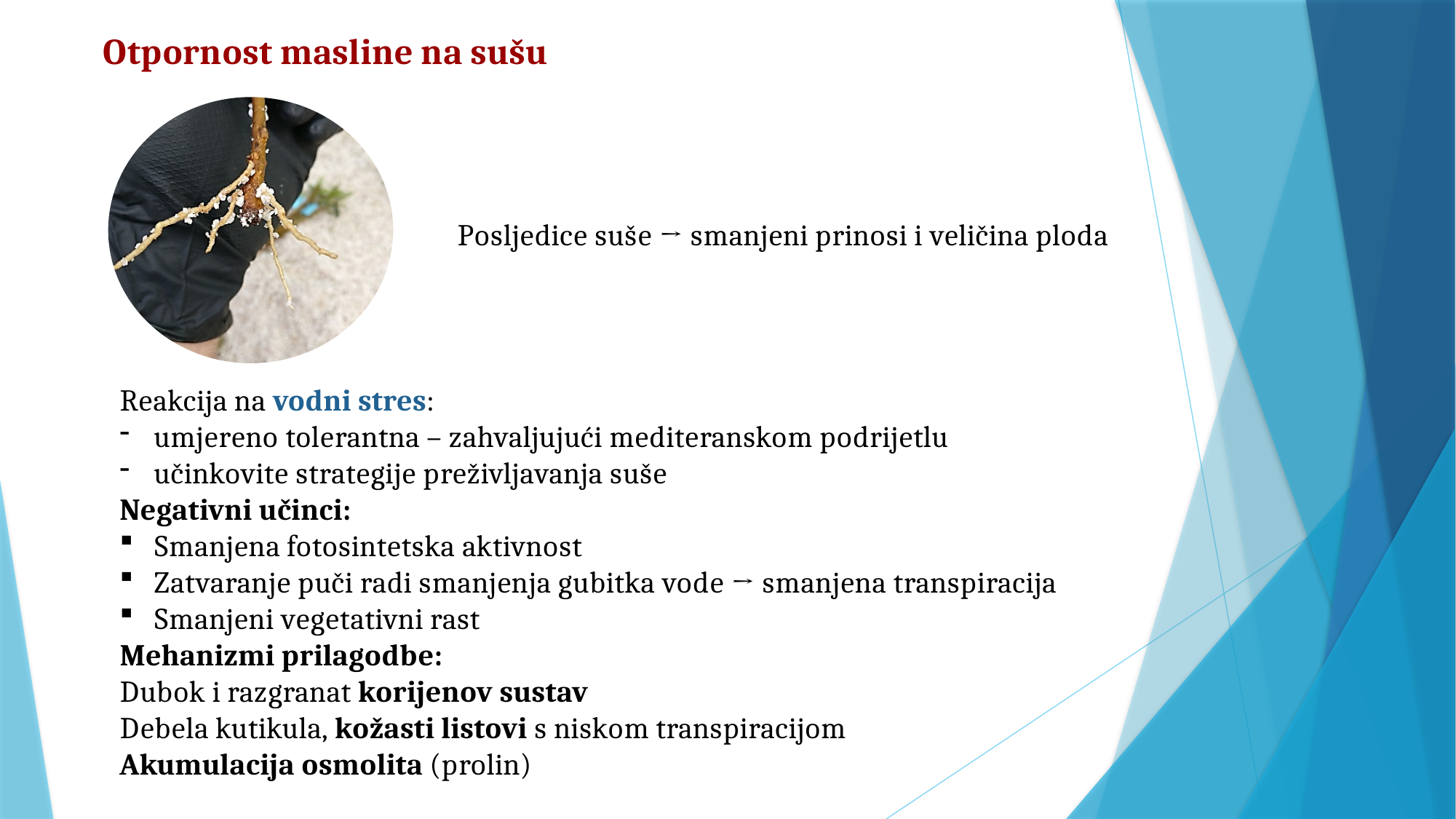

Otpornost masline na sušu

Posljedice suše → smanjeni prinosi i veličina ploda
Reakcija na vodni stres:
umjereno tolerantna – zahvaljujući mediteranskom podrijetlu
učinkovite strategije preživljavanja suše
Negativni učinci:
Smanjena fotosintetska aktivnost
Zatvaranje puči radi smanjenja gubitka vode → smanjena transpiracija
Smanjeni vegetativni rast
Mehanizmi prilagodbe:
Dubok i razgranat korijenov sustav
Debela kutikula, kožasti listovi s niskom transpiracijom
Akumulacija osmolita (prolin)